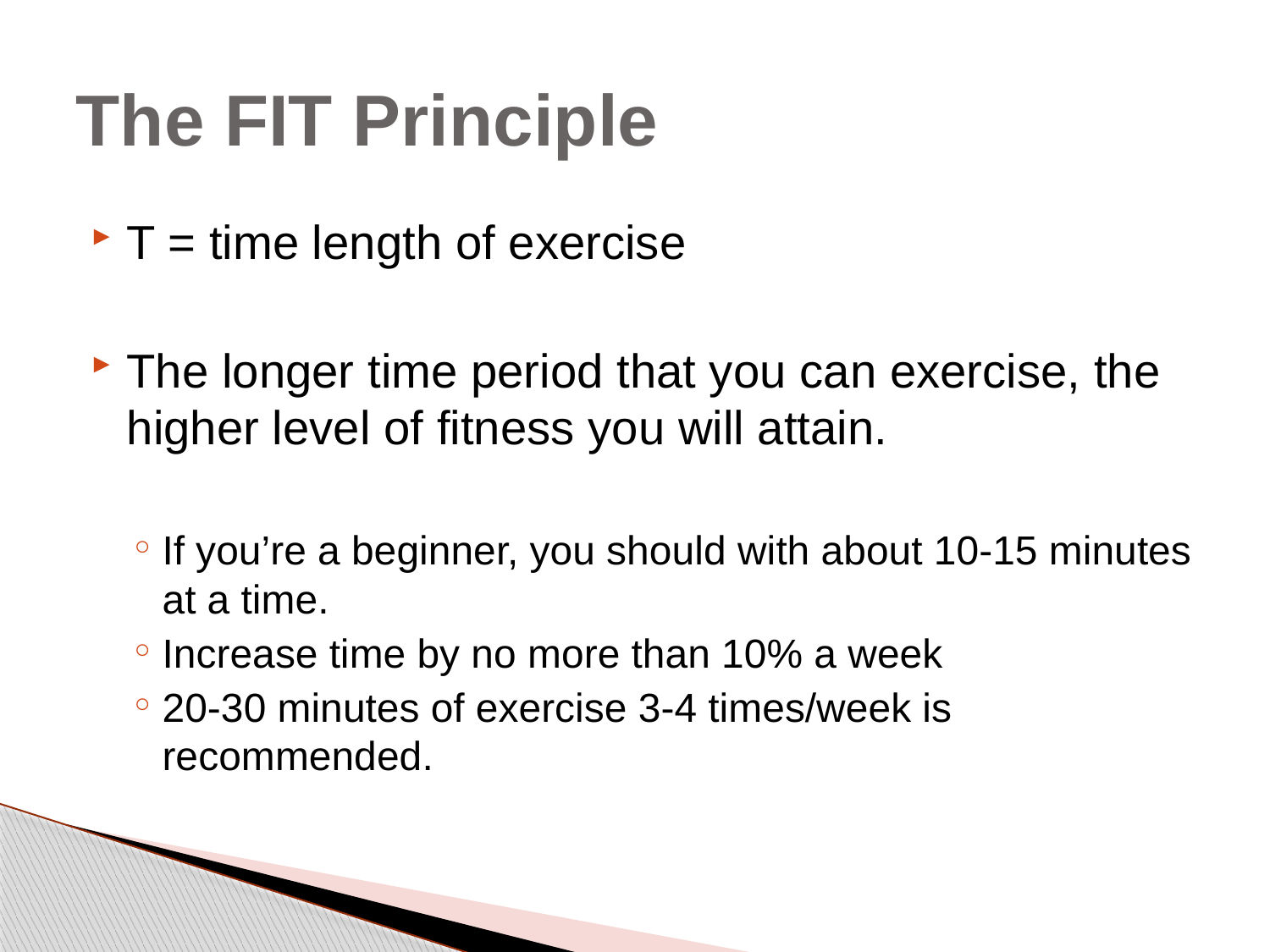

# The FIT Principle
T = time length of exercise

The longer time period that you can exercise, the higher level of fitness you will attain.

If you’re a beginner, you should with about 10-15 minutes at a time.
Increase time by no more than 10% a week
20-30 minutes of exercise 3-4 times/week is recommended.